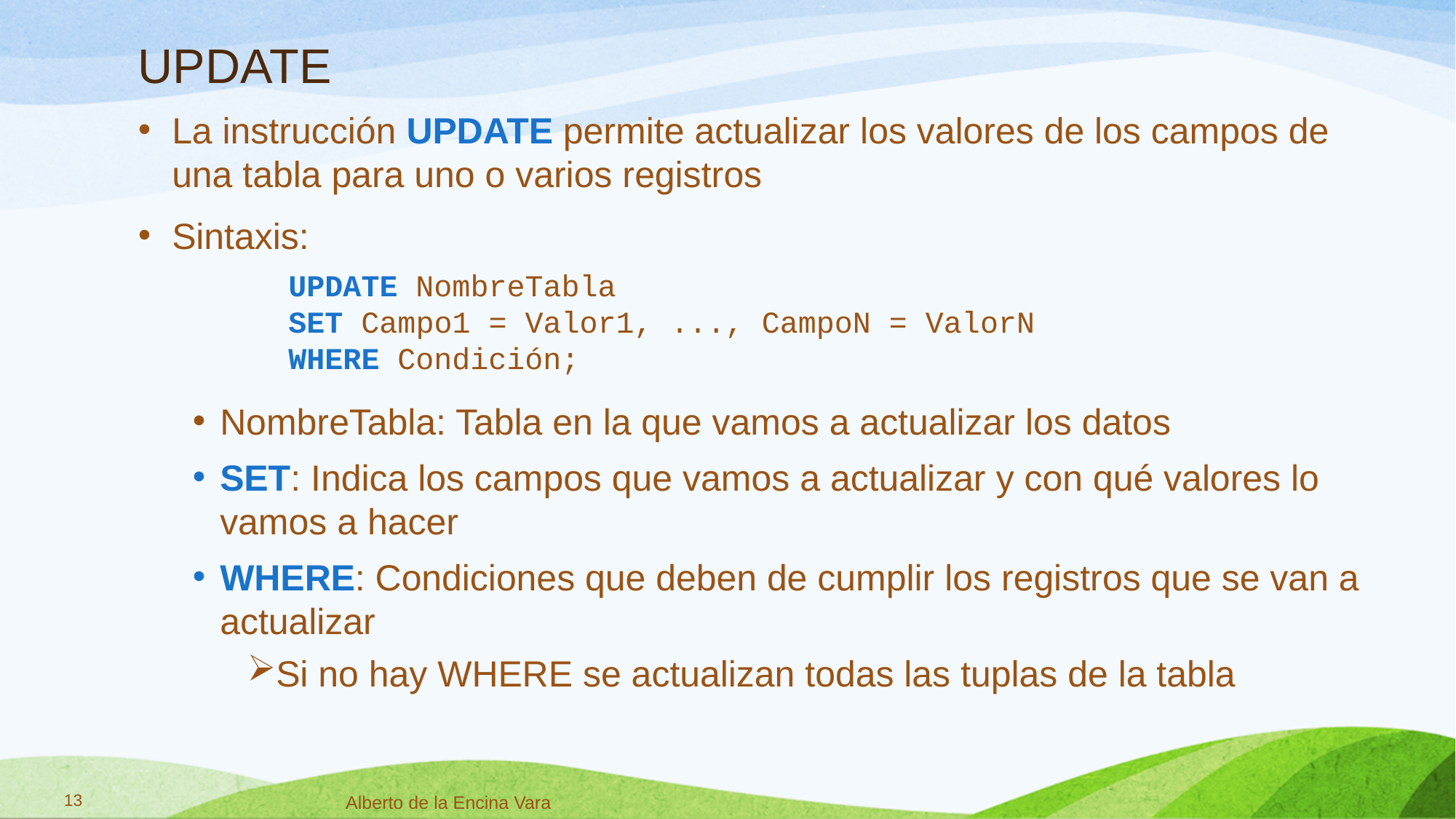

# UPDATE
La instrucción UPDATE permite actualizar los valores de los campos de una tabla para uno o varios registros
Sintaxis:

NombreTabla: Tabla en la que vamos a actualizar los datos
SET: Indica los campos que vamos a actualizar y con qué valores lo vamos a hacer
WHERE: Condiciones que deben de cumplir los registros que se van a actualizar
Si no hay WHERE se actualizan todas las tuplas de la tabla

UPDATE NombreTabla
SET Campo1 = Valor1, ..., CampoN = ValorN
WHERE Condición;
13
Alberto de la Encina Vara